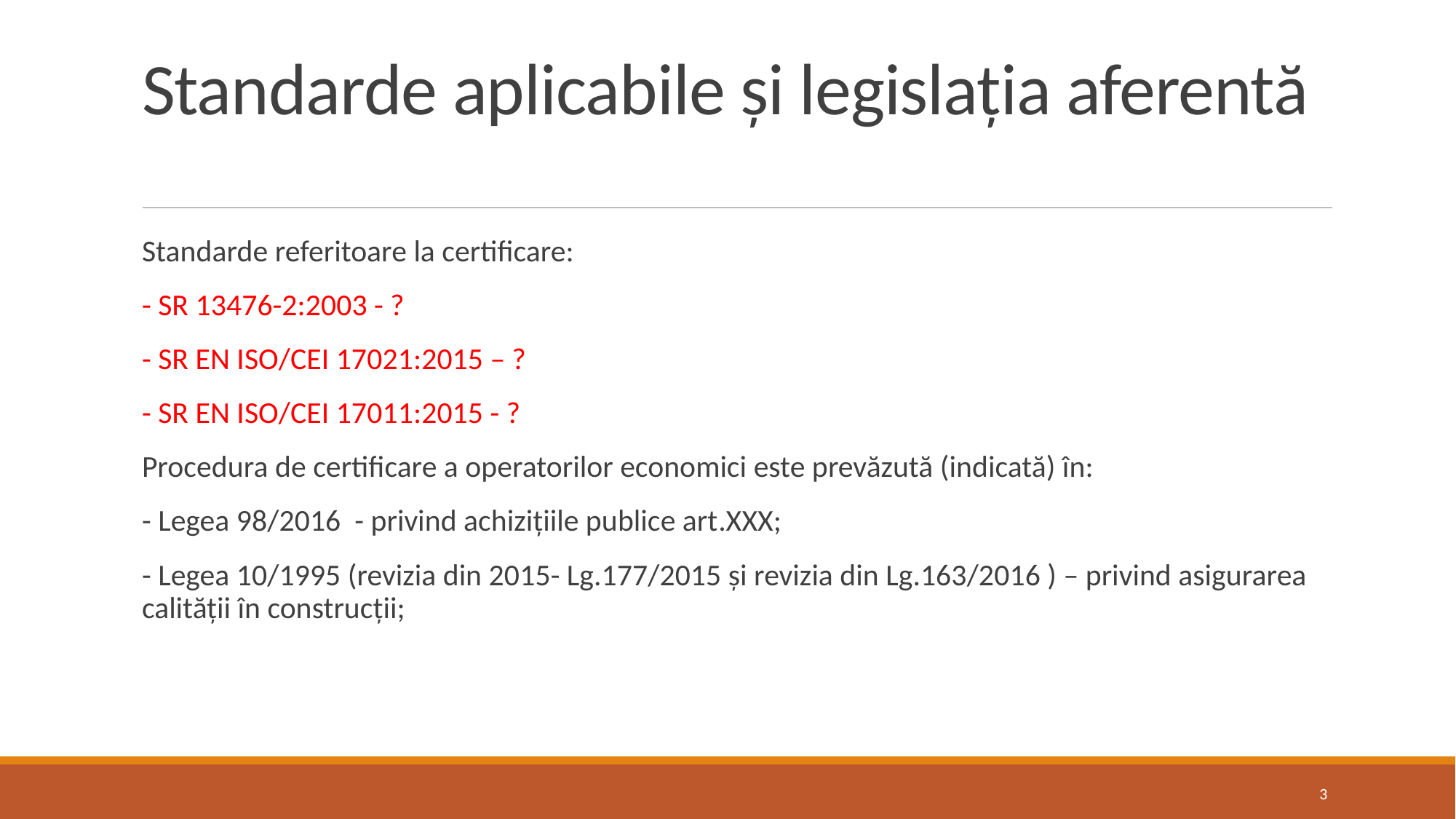

# Standarde aplicabile și legislația aferentă
Standarde referitoare la certificare:
- SR 13476-2:2003 - ?
- SR EN ISO/CEI 17021:2015 – ?
- SR EN ISO/CEI 17011:2015 - ?
Procedura de certificare a operatorilor economici este prevăzută (indicată) în:
- Legea 98/2016  - privind achizițiile publice art.XXX;
- Legea 10/1995 (revizia din 2015- Lg.177/2015 și revizia din Lg.163/2016 ) – privind asigurarea calității în construcții;

3